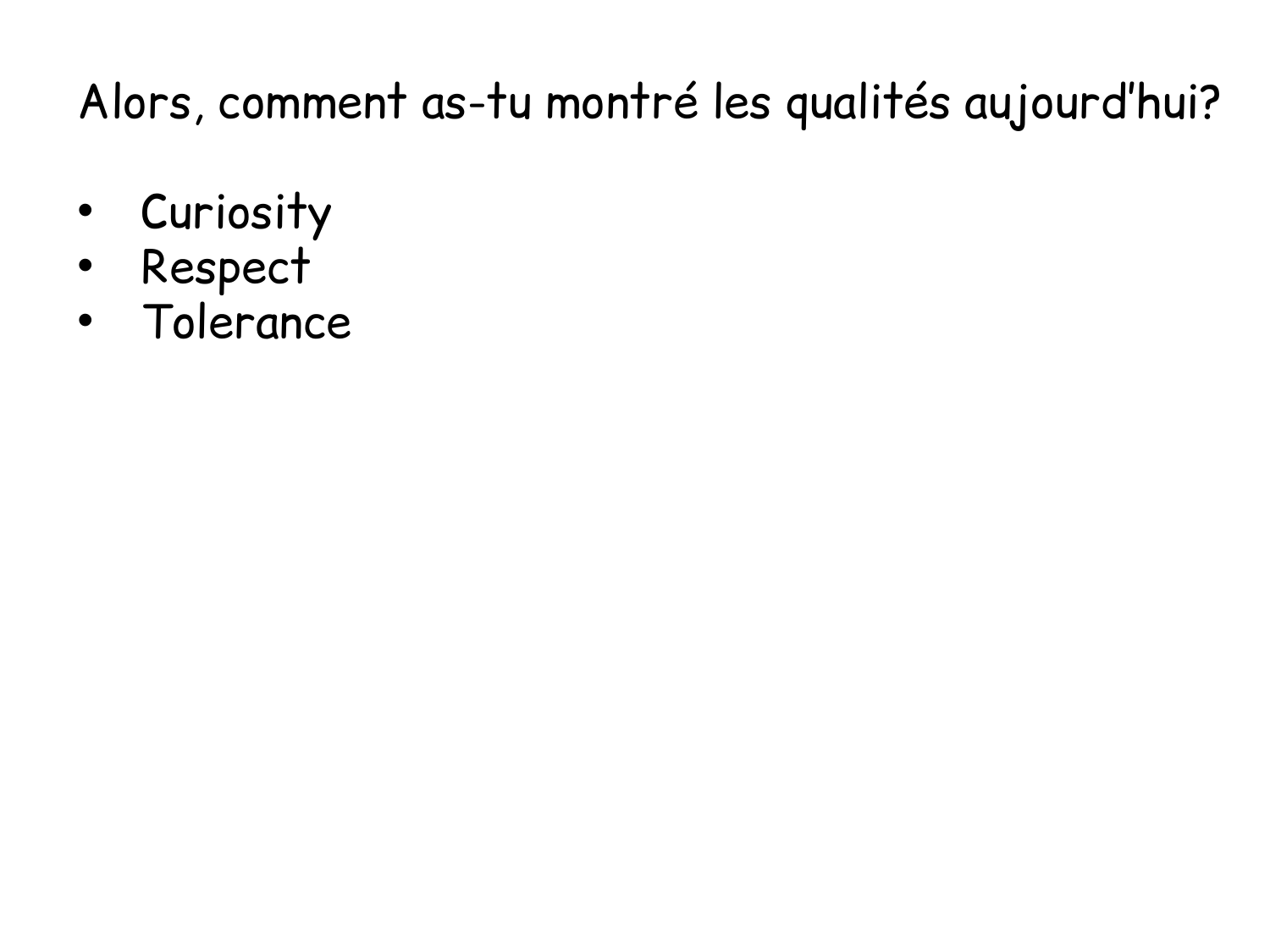

Alors, comment as-tu montré les qualités aujourd’hui?

Curiosity
Respect
Tolerance